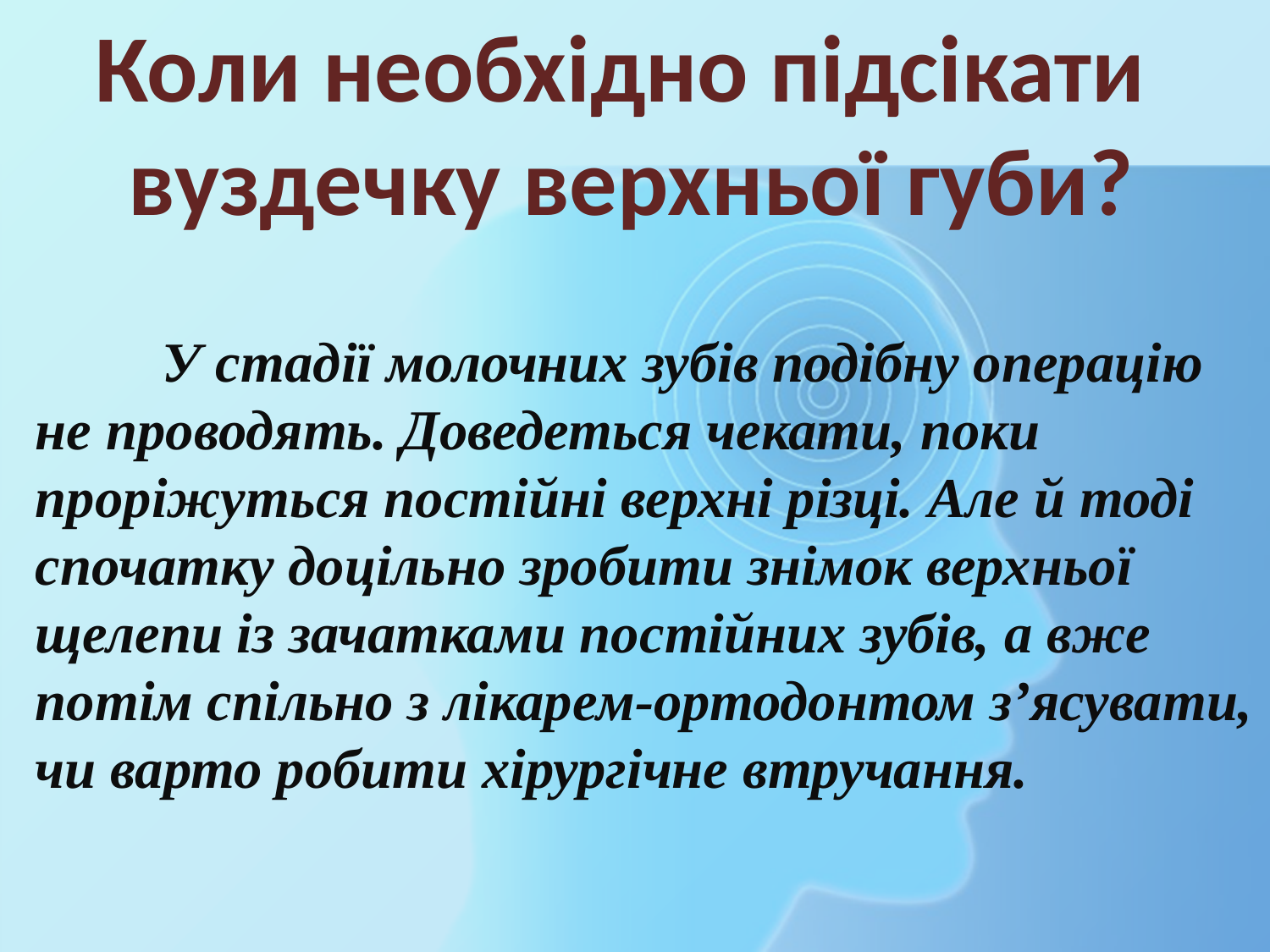

Коли необхідно підсікати
вуздечку верхньої губи?
	У стадії молочних зубів подібну операцію не проводять. Доведеться чекати, поки проріжуться постійні верхні різці. Але й тоді спочатку доцільно зробити знімок верхньої щелепи із зачатками постійних зубів, а вже потім спільно з лікарем-ортодонтом з’ясувати, чи варто робити хірургічне втручання.